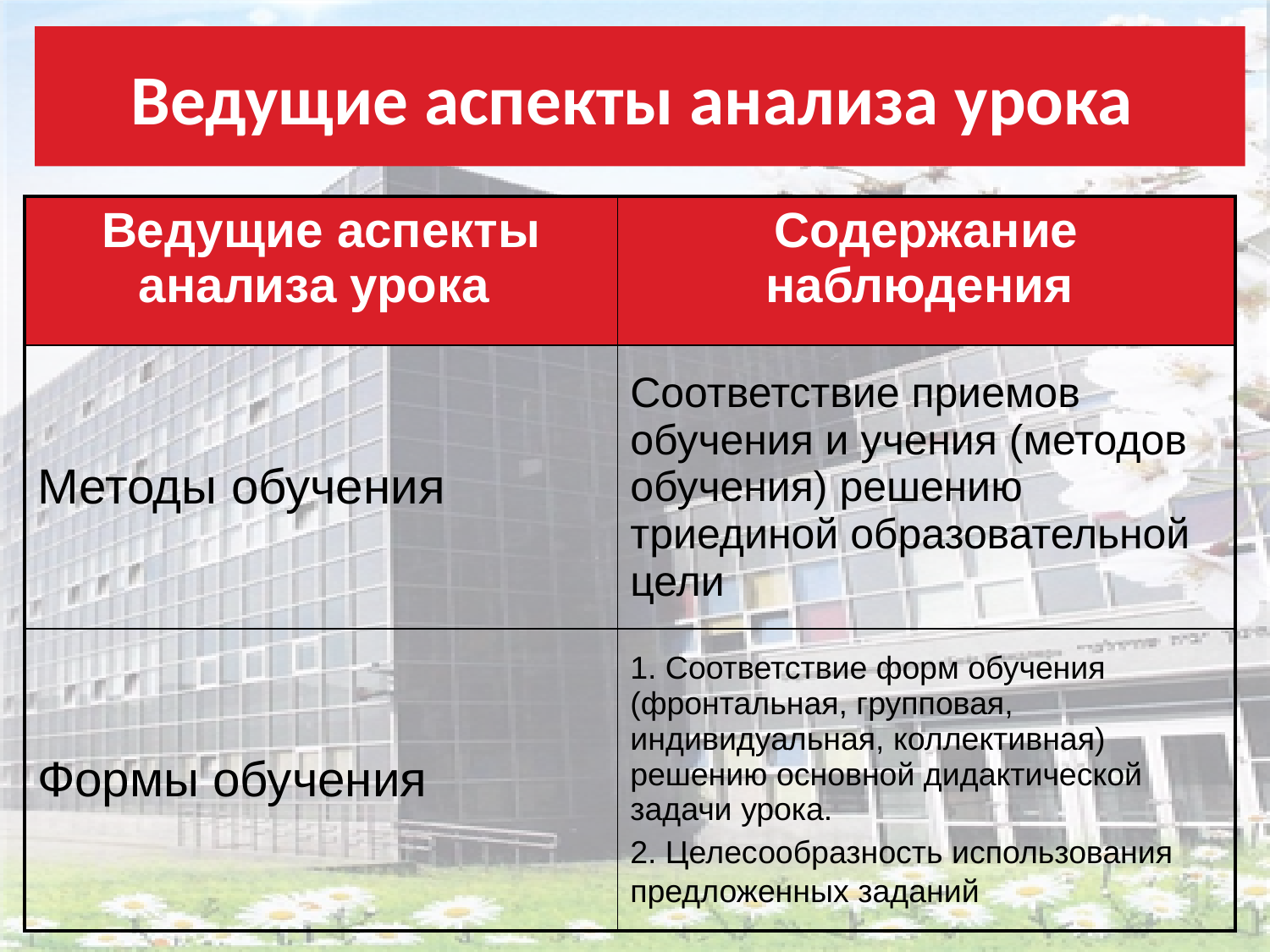

# Ведущие аспекты анализа урока
| Ведущие аспекты анализа урока | Содержание наблюдения |
| --- | --- |
| Методы обучения | Соответствие приемов обучения и учения (методов обучения) решению триединой образовательной цели |
| Формы обучения | 1. Соответствие форм обучения (фронтальная, групповая, индивидуальная, коллективная) решению основной дидактической задачи урока. 2. Целесообразность использования предложенных заданий |